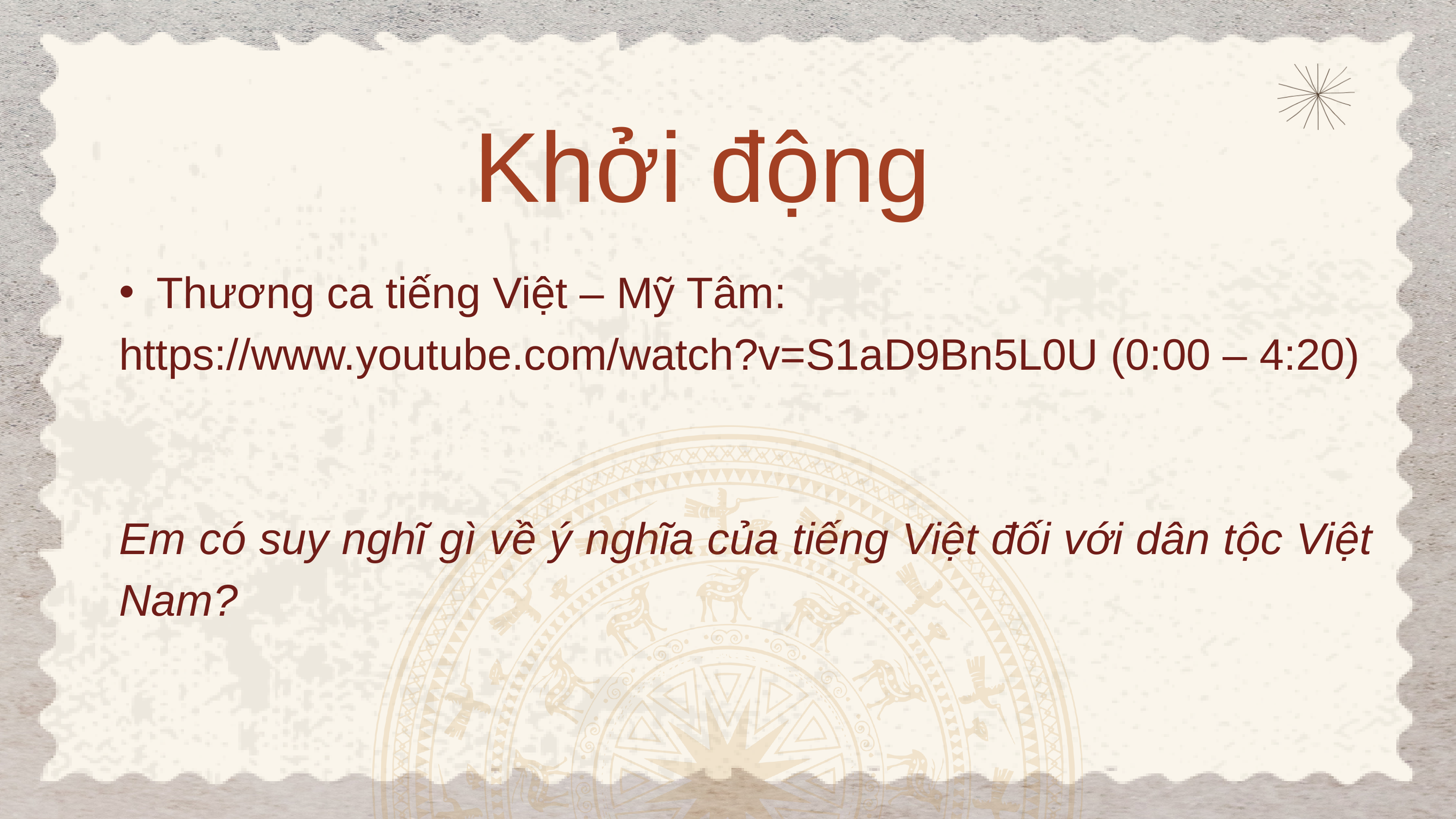

Khởi động
Thương ca tiếng Việt – Mỹ Tâm:
https://www.youtube.com/watch?v=S1aD9Bn5L0U (0:00 – 4:20)

Em có suy nghĩ gì về ý nghĩa của tiếng Việt đối với dân tộc Việt Nam?